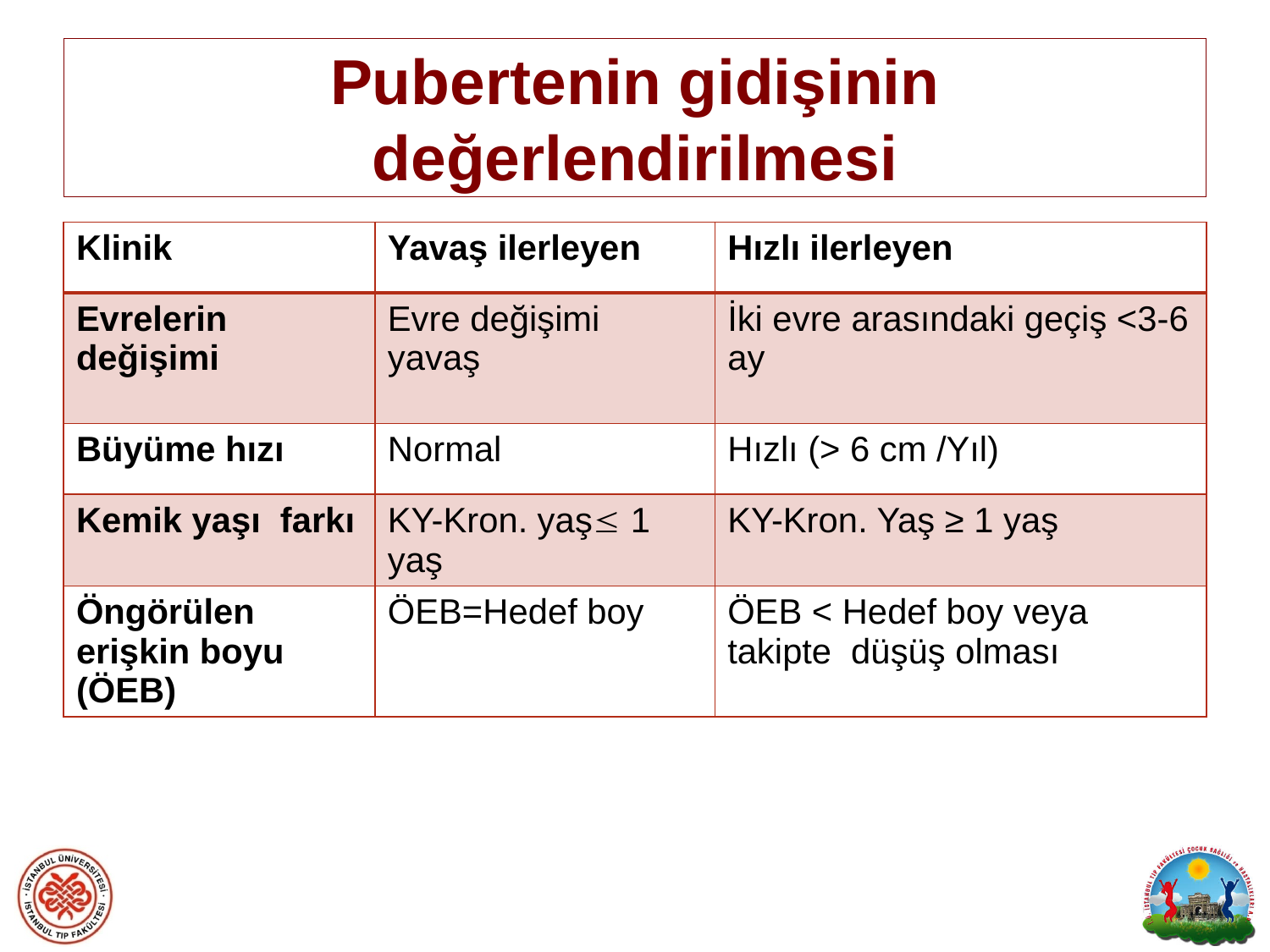

# Pubertenin gidişinin değerlendirilmesi
| Klinik | Yavaş ilerleyen | Hızlı ilerleyen |
| --- | --- | --- |
| Evrelerin değişimi | Evre değişimi yavaş | İki evre arasındaki geçiş <3-6 ay |
| Büyüme hızı | Normal | Hızlı (> 6 cm /Yıl) |
| Kemik yaşı farkı | KY-Kron. yaş≤ 1 yaş | KY-Kron. Yaş ≥ 1 yaş |
| Öngörülen erişkin boyu (ÖEB) | ÖEB=Hedef boy | ÖEB < Hedef boy veya takipte düşüş olması |